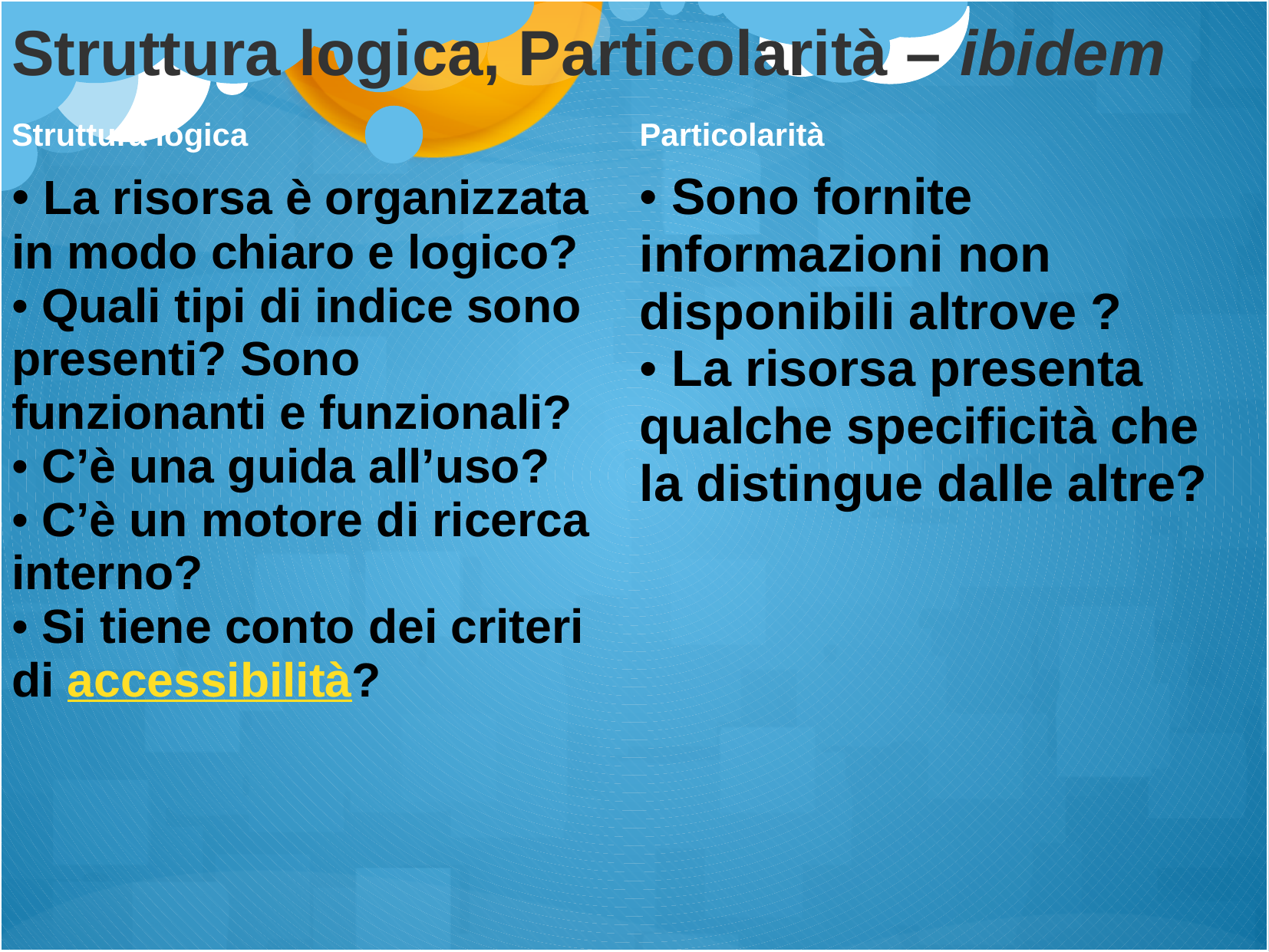

Struttura logica, Particolarità – ibidem
| Struttura logica | Particolarità |
| --- | --- |
| La risorsa è organizzata in modo chiaro e logico? Quali tipi di indice sono presenti? Sono funzionanti e funzionali? C’è una guida all’uso? C’è un motore di ricerca interno? Si tiene conto dei criteri di accessibilità? | Sono fornite informazioni non disponibili altrove ? La risorsa presenta qualche specificità che la distingue dalle altre? |